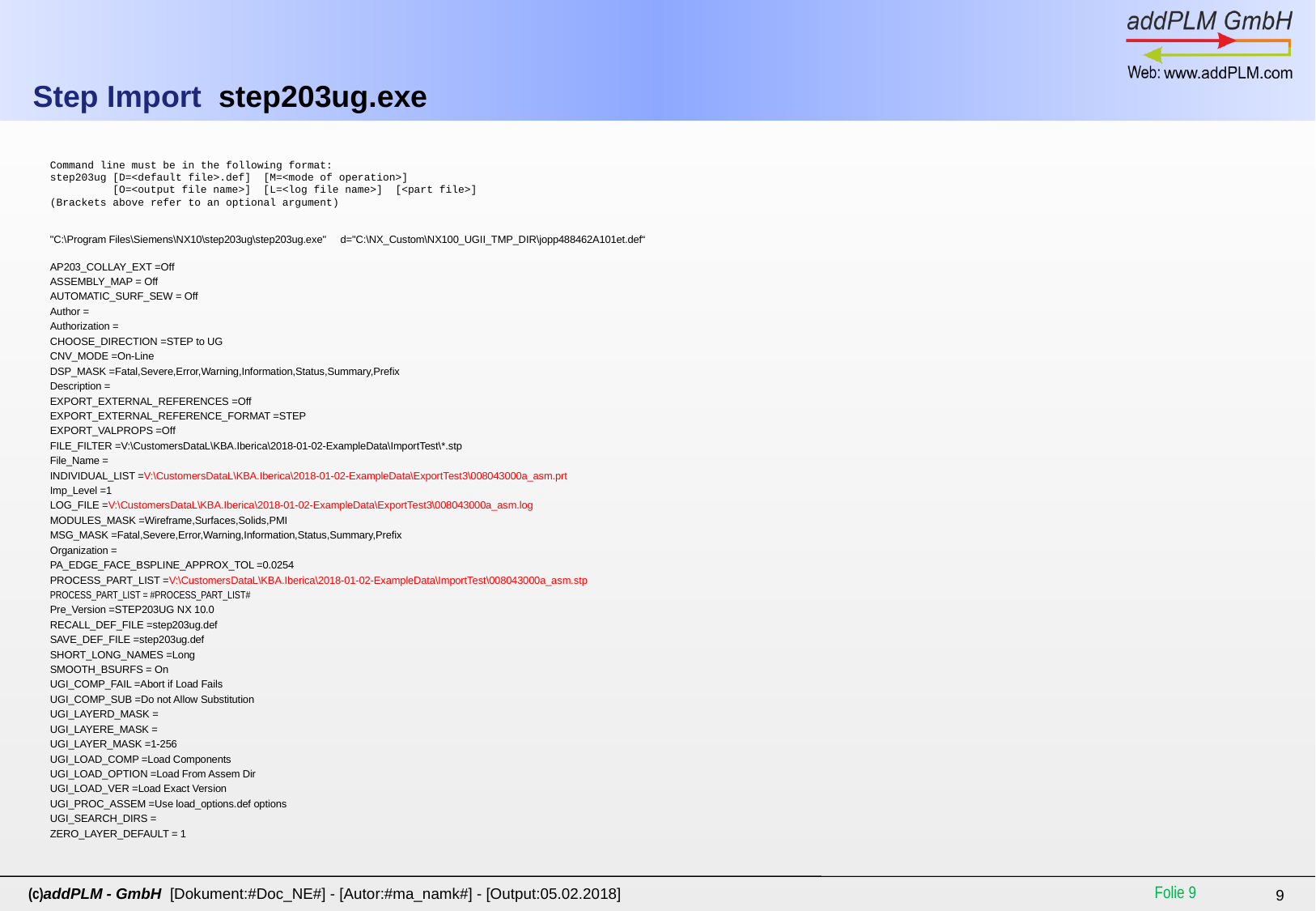

# Step Import  step203ug.exe

Command line must be in the following format:
step203ug [D=<default file>.def]  [M=<mode of operation>]
          [O=<output file name>]  [L=<log file name>]  [<part file>]
(Brackets above refer to an optional argument)

"C:\Program Files\Siemens\NX10\step203ug\step203ug.exe"     d="C:\NX_Custom\NX100_UGII_TMP_DIR\jopp488462A101et.def“

AP203_COLLAY_EXT =Off
ASSEMBLY_MAP = Off
AUTOMATIC_SURF_SEW = Off
Author =
Authorization =
CHOOSE_DIRECTION =STEP to UG
CNV_MODE =On-Line
DSP_MASK =Fatal,Severe,Error,Warning,Information,Status,Summary,Prefix
Description =
EXPORT_EXTERNAL_REFERENCES =Off
EXPORT_EXTERNAL_REFERENCE_FORMAT =STEP
EXPORT_VALPROPS =Off
FILE_FILTER =V:\CustomersDataL\KBA.Iberica\2018-01-02-ExampleData\ImportTest\*.stp
File_Name =
INDIVIDUAL_LIST =V:\CustomersDataL\KBA.Iberica\2018-01-02-ExampleData\ExportTest3\008043000a_asm.prt
Imp_Level =1
LOG_FILE =V:\CustomersDataL\KBA.Iberica\2018-01-02-ExampleData\ExportTest3\008043000a_asm.log
MODULES_MASK =Wireframe,Surfaces,Solids,PMI
MSG_MASK =Fatal,Severe,Error,Warning,Information,Status,Summary,Prefix
Organization =
PA_EDGE_FACE_BSPLINE_APPROX_TOL =0.0254
PROCESS_PART_LIST =V:\CustomersDataL\KBA.Iberica\2018-01-02-ExampleData\ImportTest\008043000a_asm.stp
PROCESS_PART_LIST = #PROCESS_PART_LIST#
Pre_Version =STEP203UG NX 10.0
RECALL_DEF_FILE =step203ug.def
SAVE_DEF_FILE =step203ug.def
SHORT_LONG_NAMES =Long
SMOOTH_BSURFS = On
UGI_COMP_FAIL =Abort if Load Fails
UGI_COMP_SUB =Do not Allow Substitution
UGI_LAYERD_MASK =
UGI_LAYERE_MASK =
UGI_LAYER_MASK =1-256
UGI_LOAD_COMP =Load Components
UGI_LOAD_OPTION =Load From Assem Dir
UGI_LOAD_VER =Load Exact Version
UGI_PROC_ASSEM =Use load_options.def options
UGI_SEARCH_DIRS =
ZERO_LAYER_DEFAULT = 1
Folie 9